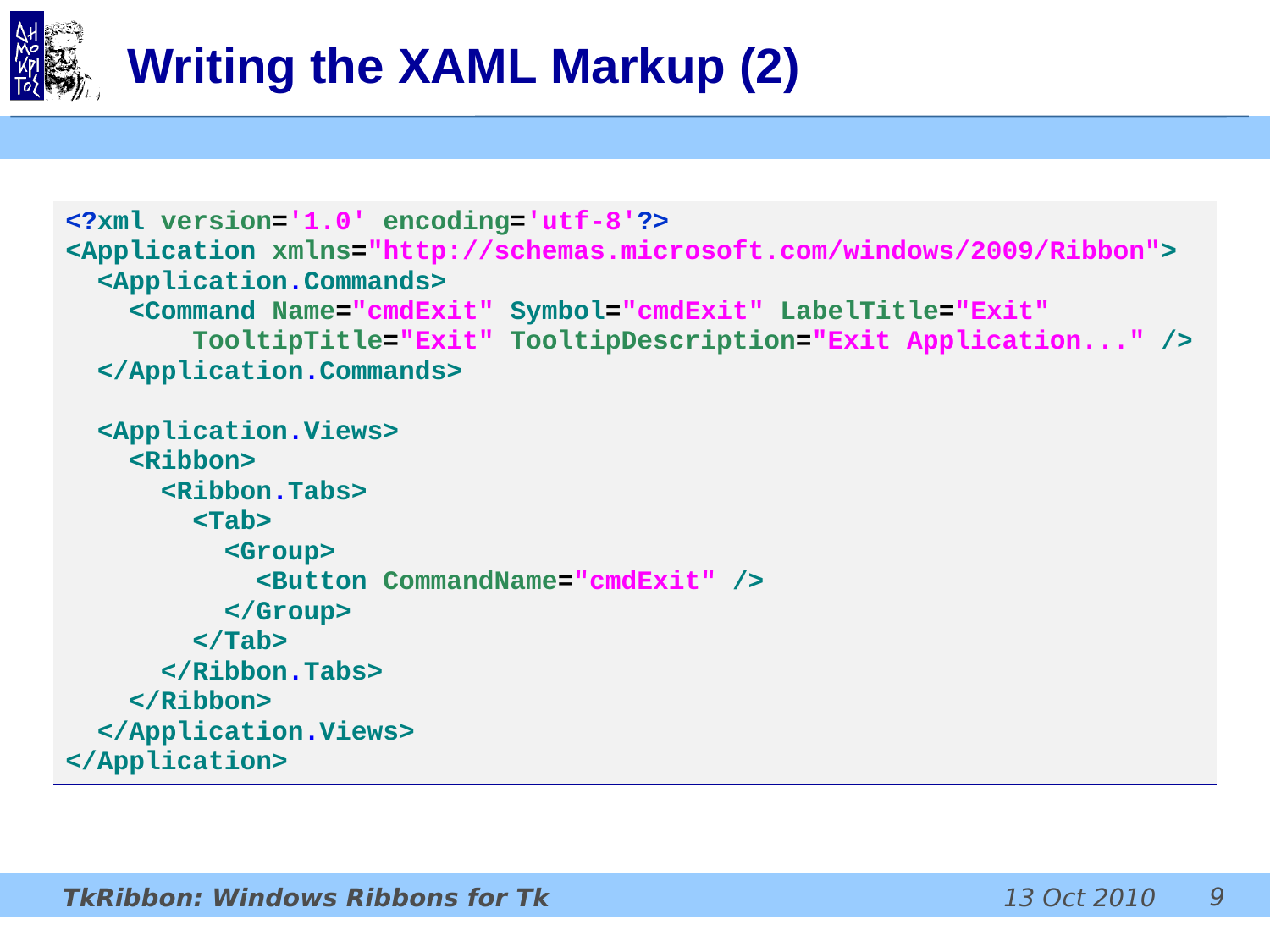

# Writing the XAML Markup (2)
| <?xml version='1.0' encoding='utf-8'?> <Application xmlns="http://schemas.microsoft.com/windows/2009/Ribbon"> <Application.Commands> <Command Name="cmdExit" Symbol="cmdExit" LabelTitle="Exit" TooltipTitle="Exit" TooltipDescription="Exit Application..." /> </Application.Commands> <Application.Views> <Ribbon> <Ribbon.Tabs> <Tab> <Group> <Button CommandName="cmdExit" /> </Group> </Tab> </Ribbon.Tabs> </Ribbon> </Application.Views> </Application> |
| --- |
9
TkRibbon: Windows Ribbons for Tk
13 Oct 2010